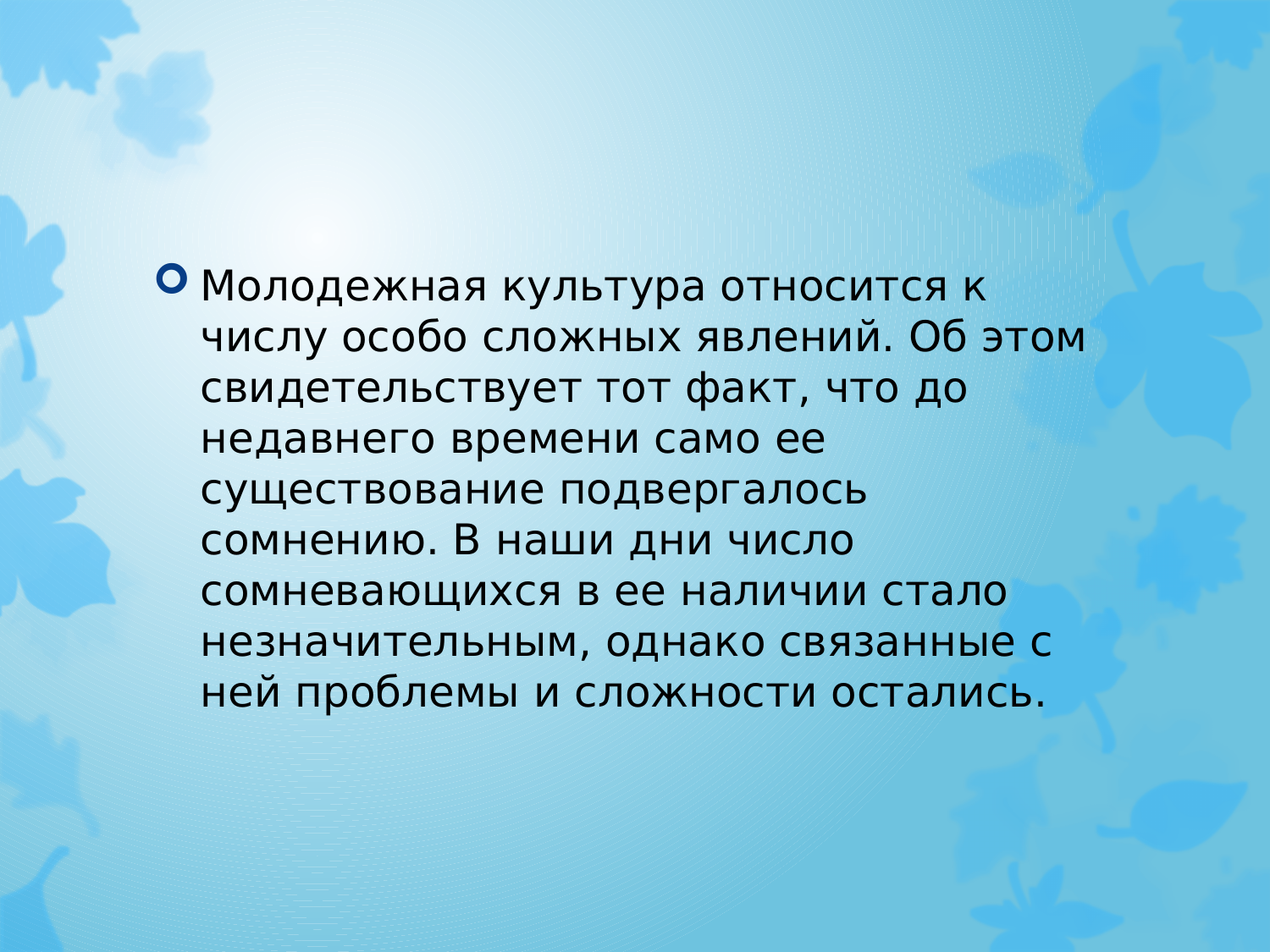

#
Молодежная культура относится к числу особо сложных явлений. Об этом свидетельствует тот факт, что до недавнего времени само ее существование подвергалось сомнению. В наши дни число сомневающихся в ее наличии стало незначительным, однако связанные с ней проблемы и сложности остались.